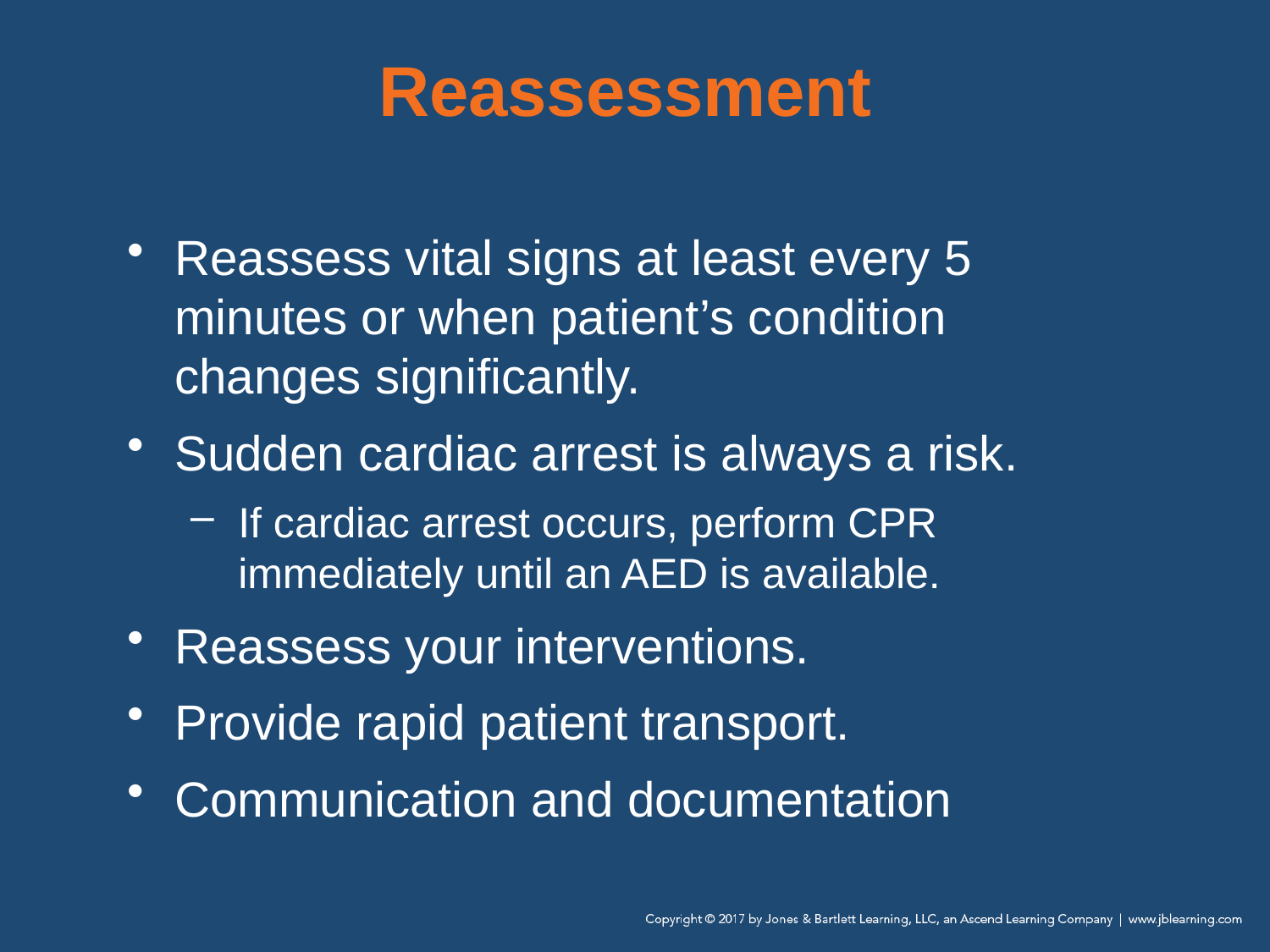

# Reassessment
Reassess vital signs at least every 5 minutes or when patient’s condition changes significantly.
Sudden cardiac arrest is always a risk.
If cardiac arrest occurs, perform CPR immediately until an AED is available.
Reassess your interventions.
Provide rapid patient transport.
Communication and documentation